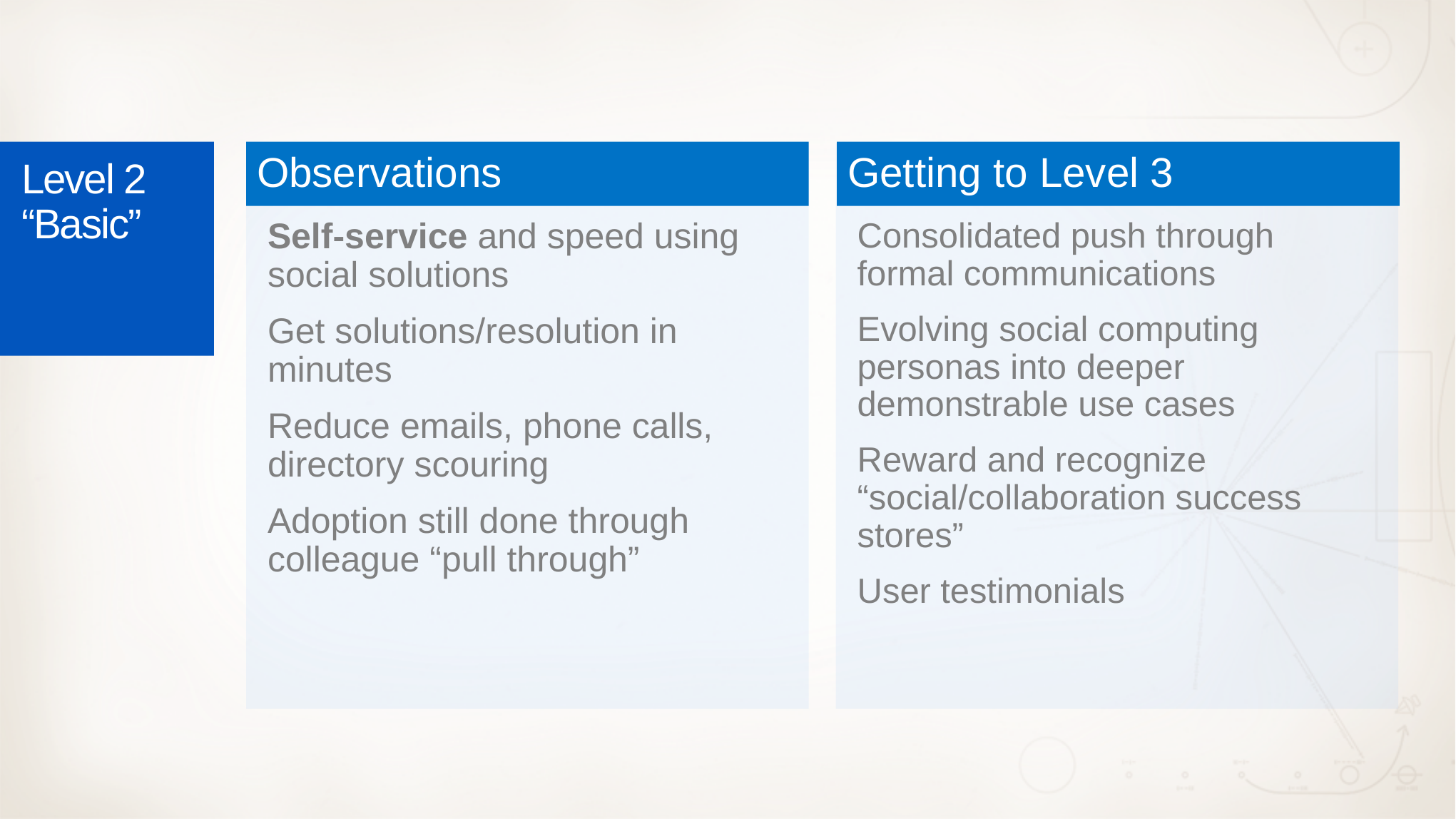

Level 2 “Basic”
Observations
Self-service and speed using social solutions
Get solutions/resolution in minutes
Reduce emails, phone calls, directory scouring
Adoption still done through colleague “pull through”
Getting to Level 3
Consolidated push through formal communications
Evolving social computing personas into deeper demonstrable use cases
Reward and recognize “social/collaboration success stores”
User testimonials